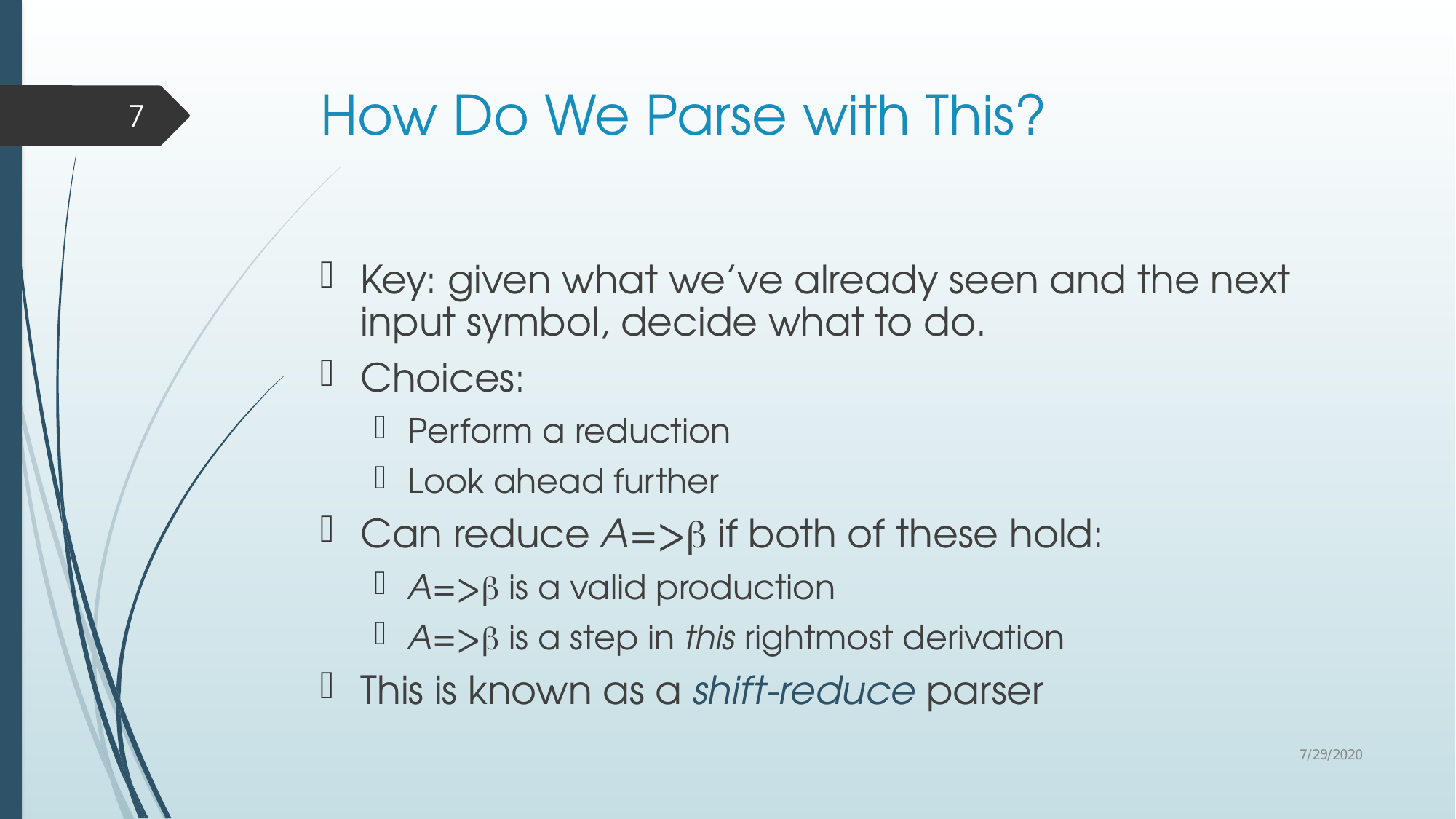

# How Do We Parse with This?
7
Key: given what we’ve already seen and the next input symbol, decide what to do.
Choices:
Perform a reduction
Look ahead further
Can reduce A=>β if both of these hold:
A=>β is a valid production
A=>β is a step in this rightmost derivation
This is known as a shift-reduce parser
7/29/2020